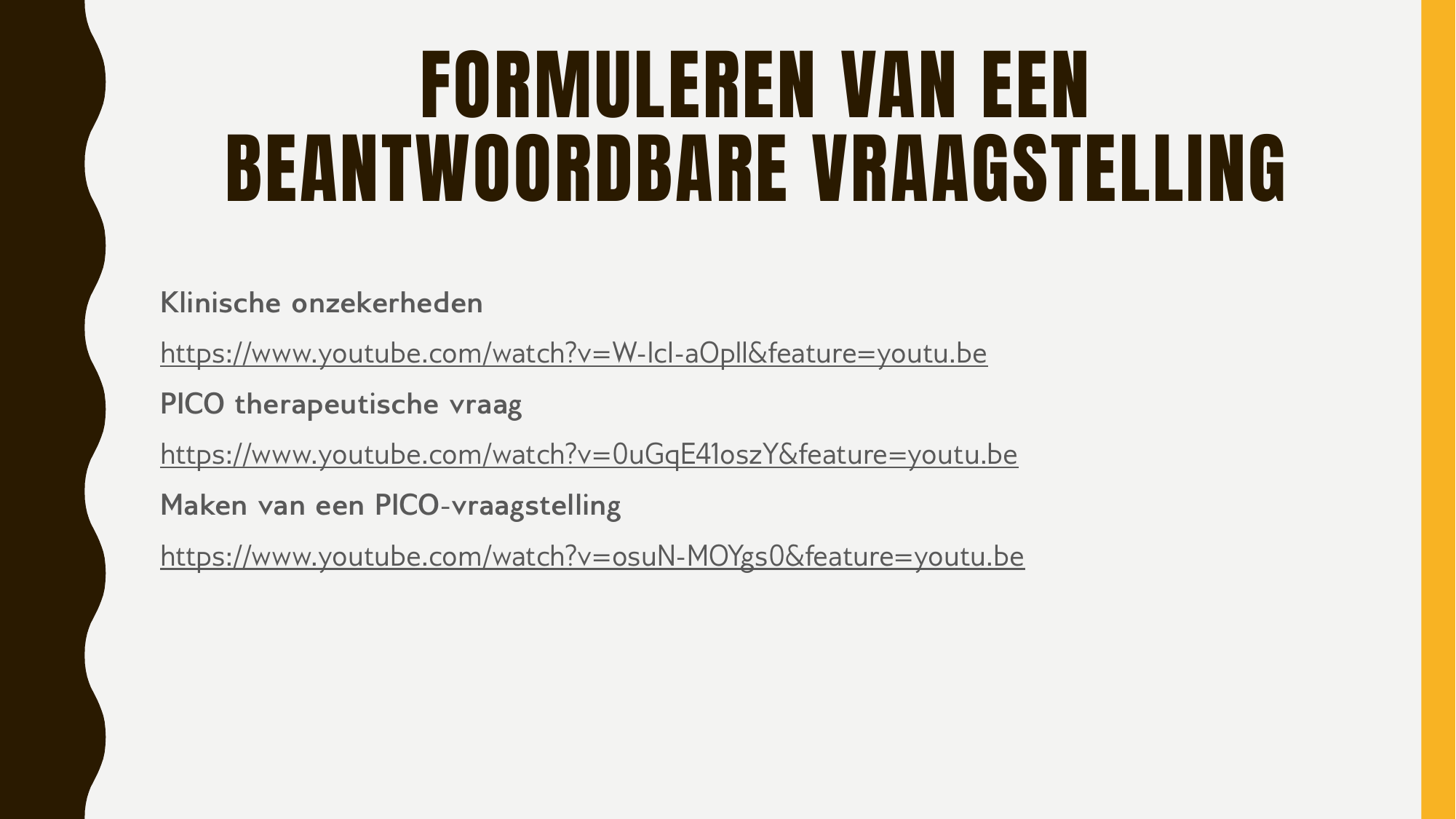

# Formuleren van een beantwoordbare vraagstelling
Klinische onzekerheden
https://www.youtube.com/watch?v=W-lcI-aOplI&feature=youtu.be
PICO therapeutische vraag
https://www.youtube.com/watch?v=0uGqE41oszY&feature=youtu.be
Maken van een PICO-vraagstelling
https://www.youtube.com/watch?v=osuN-MOYgs0&feature=youtu.be